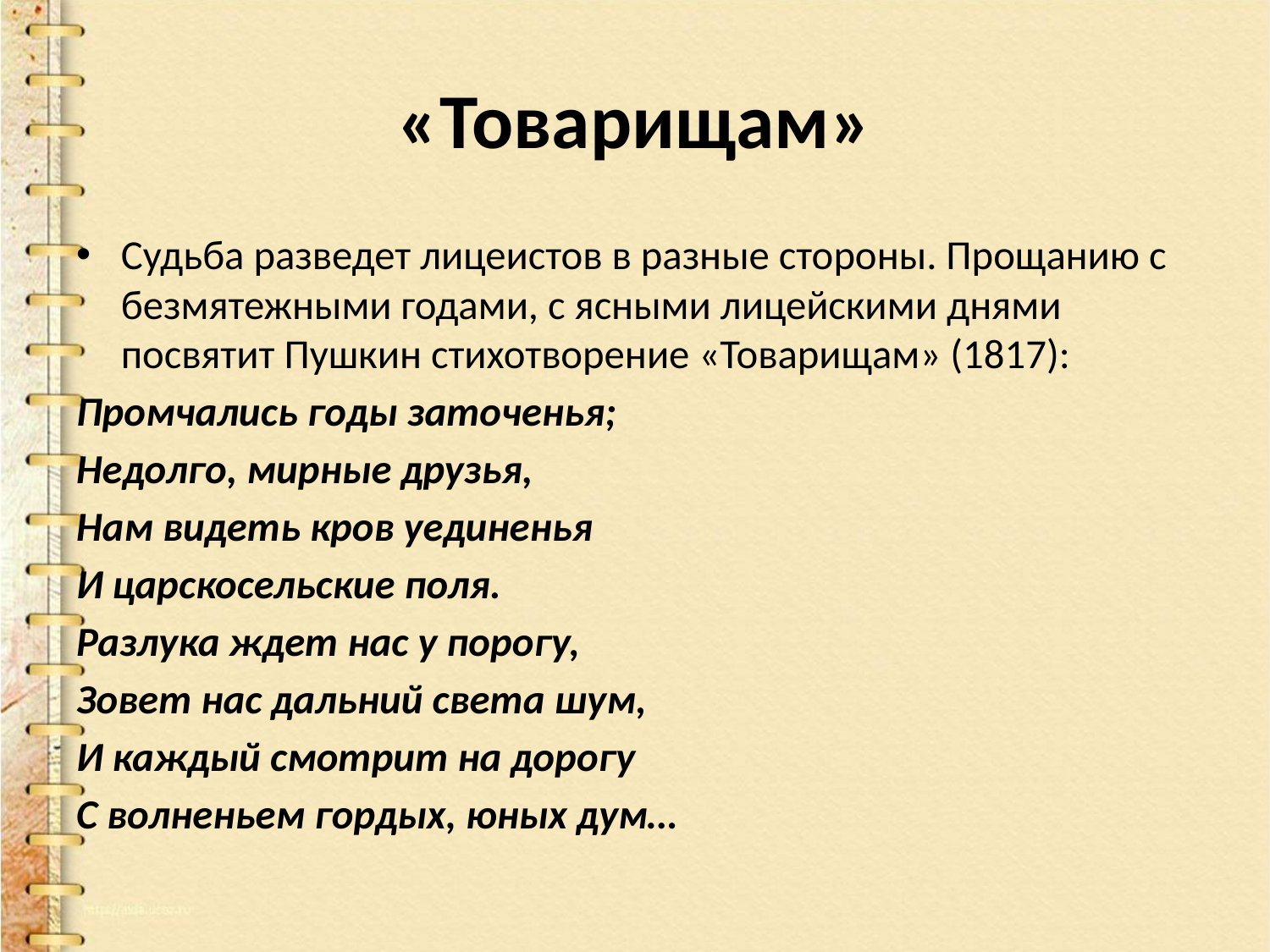

# «Товарищам»
Судьба разведет лицеистов в разные стороны. Прощанию с безмятежными годами, с ясными лицейскими днями посвятит Пушкин стихотворение «Товарищам» (1817):
Промчались годы заточенья;
Недолго, мирные друзья,
Нам видеть кров уединенья
И царскосельские поля.
Разлука ждет нас у порогу,
Зовет нас дальний света шум,
И каждый смотрит на дорогу
С волненьем гордых, юных дум…